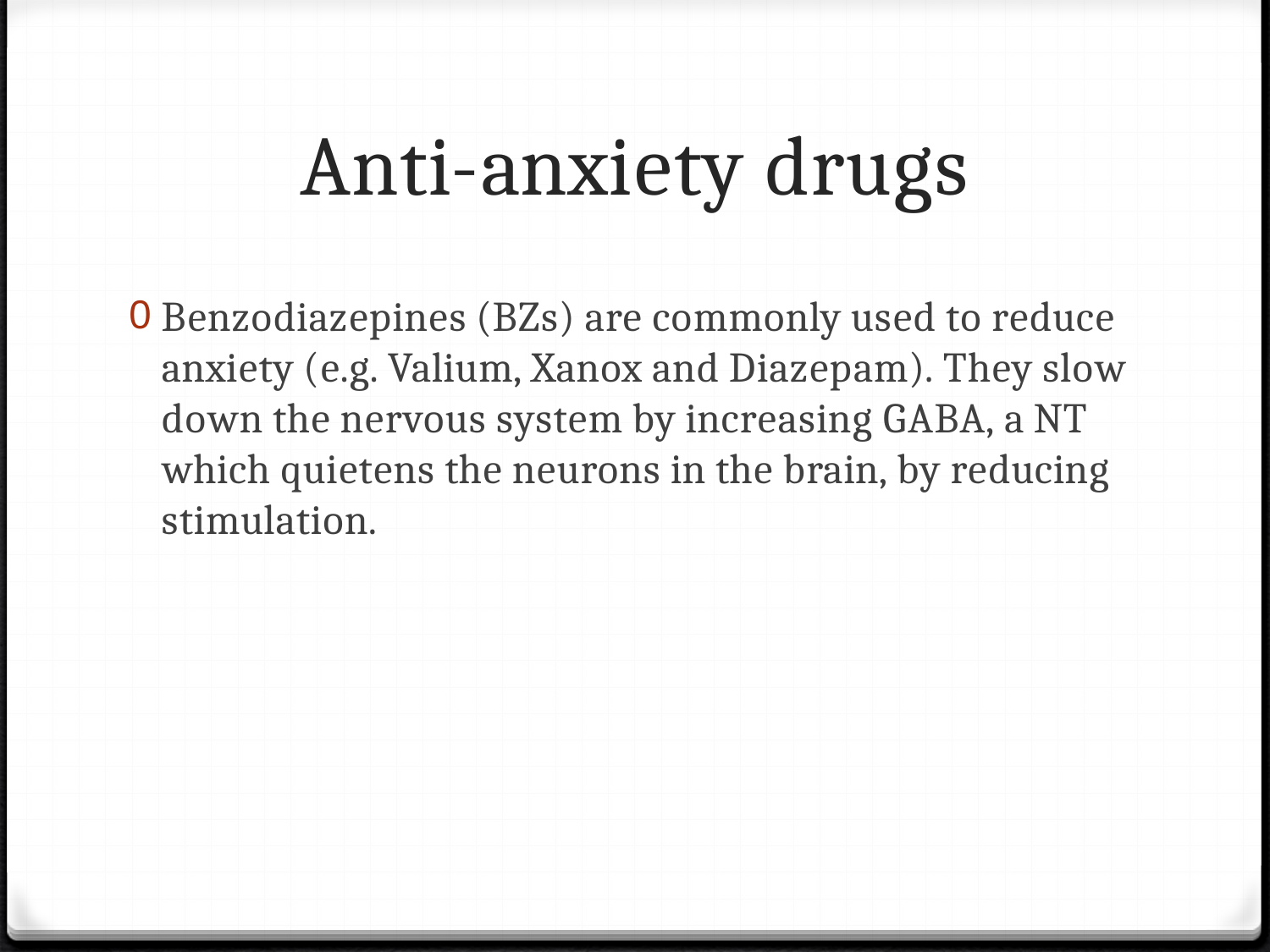

# Anti-anxiety drugs
Benzodiazepines (BZs) are commonly used to reduce anxiety (e.g. Valium, Xanox and Diazepam). They slow down the nervous system by increasing GABA, a NT which quietens the neurons in the brain, by reducing stimulation.